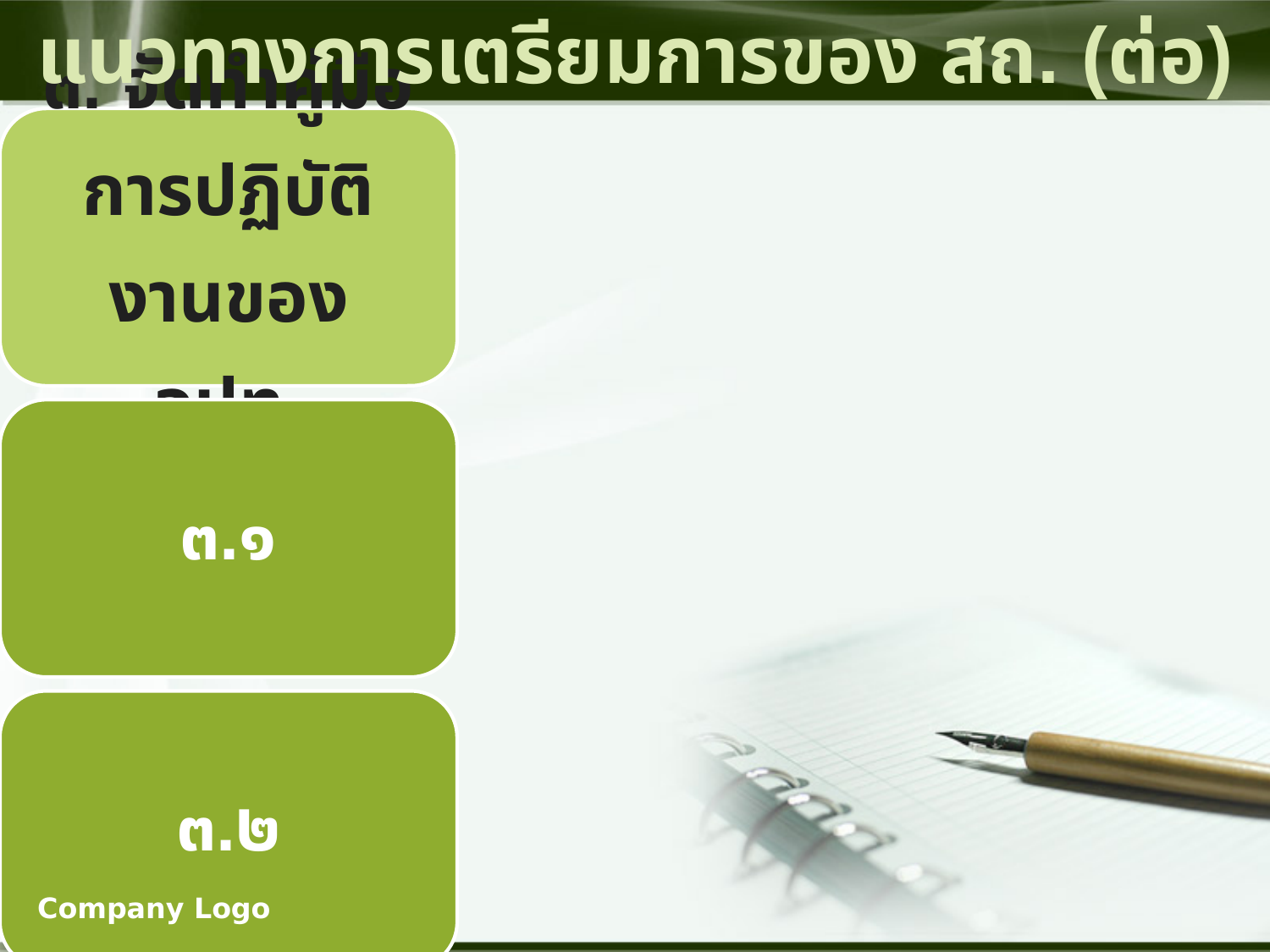

# แนวทางการเตรียมการของ สถ. (ต่อ)
๓.๑
๓.๒
Company Logo